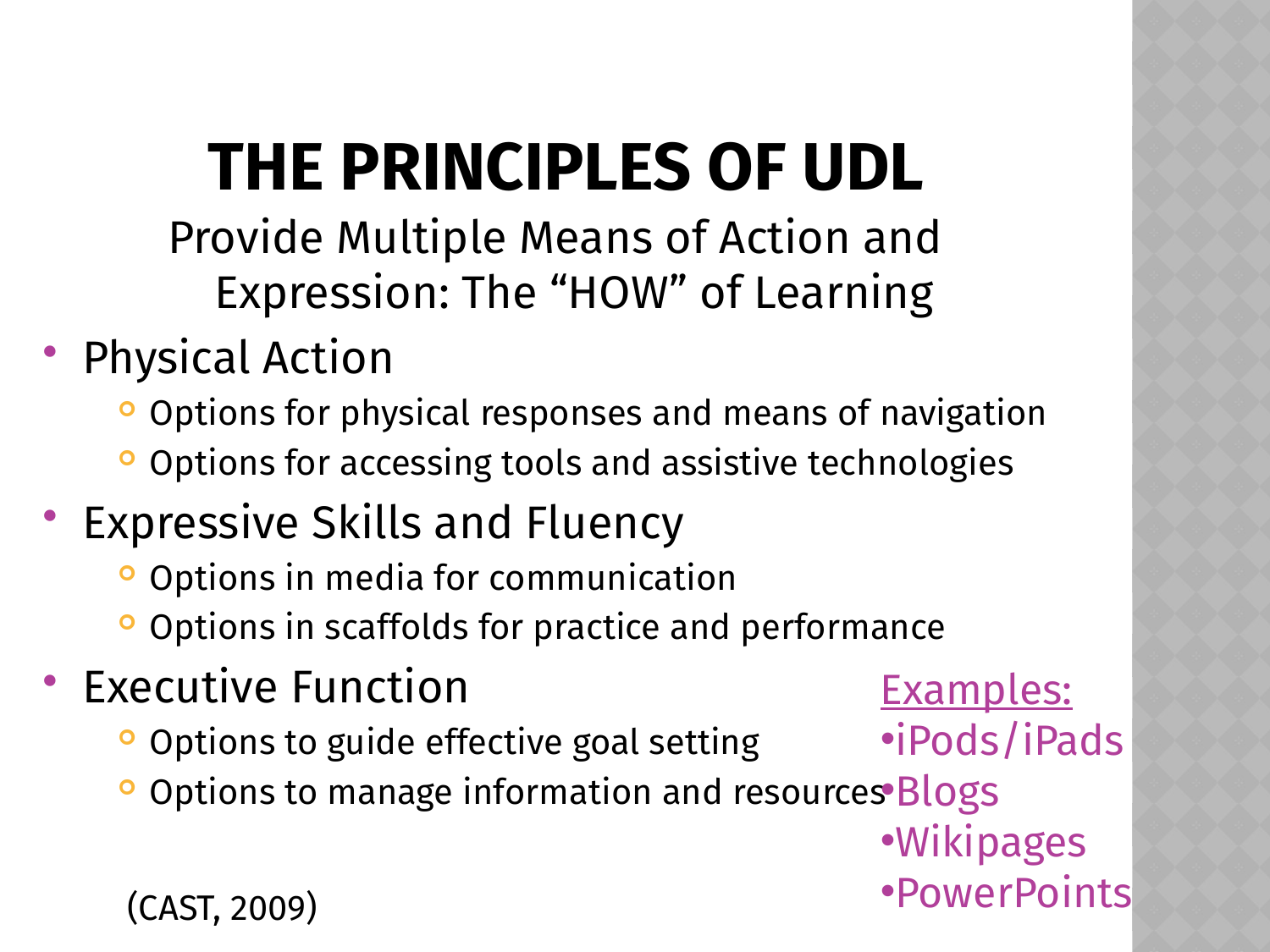

# The Principles of UDL
Provide Multiple Means of Action and Expression: The “HOW” of Learning
Physical Action
Options for physical responses and means of navigation
Options for accessing tools and assistive technologies
Expressive Skills and Fluency
Options in media for communication
Options in scaffolds for practice and performance
Executive Function
Options to guide effective goal setting
Options to manage information and resources

 (CAST, 2009)

Examples:
iPods/iPads
Blogs
Wikipages
PowerPoints